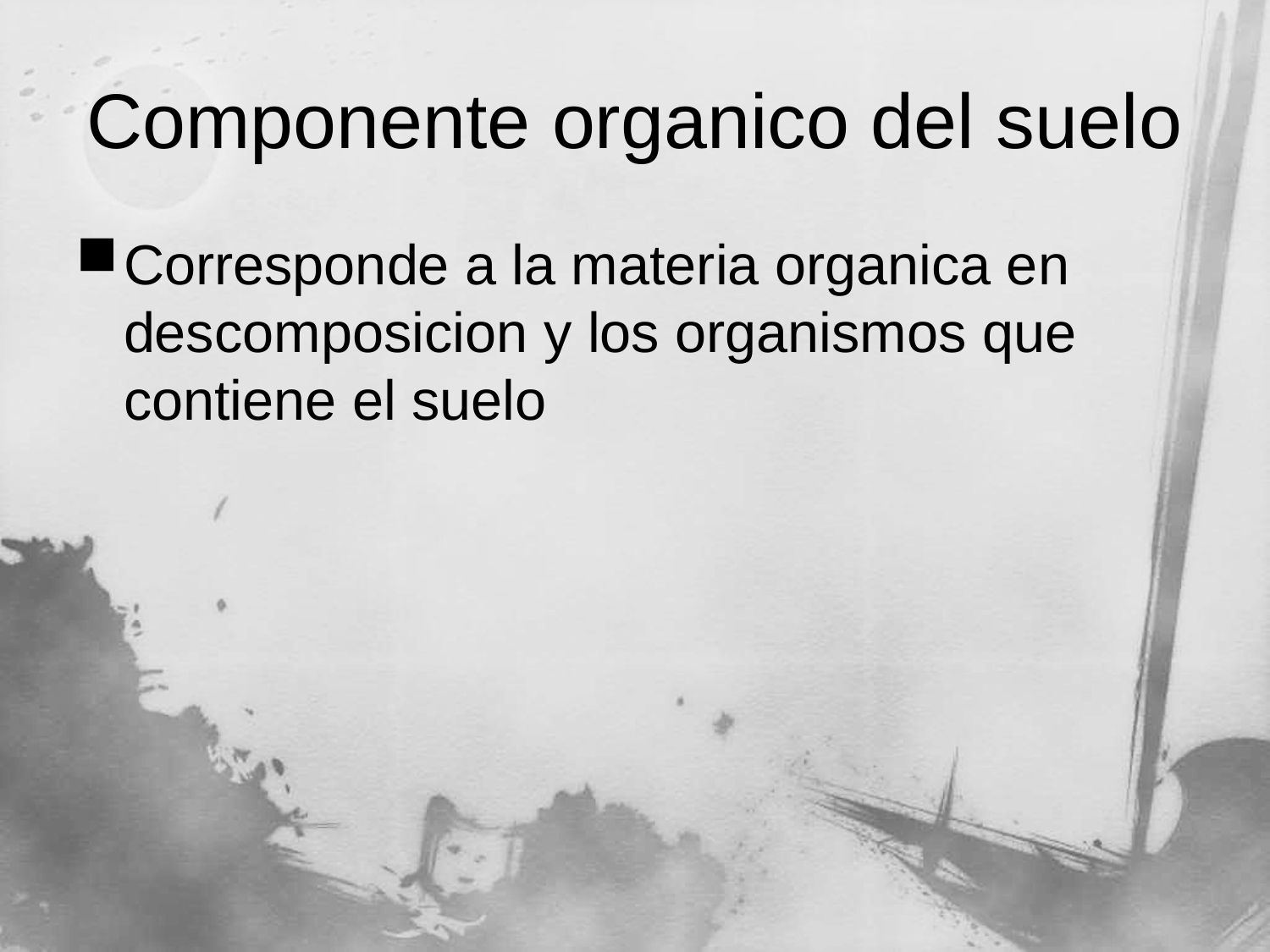

# Componente organico del suelo
Corresponde a la materia organica en descomposicion y los organismos que contiene el suelo